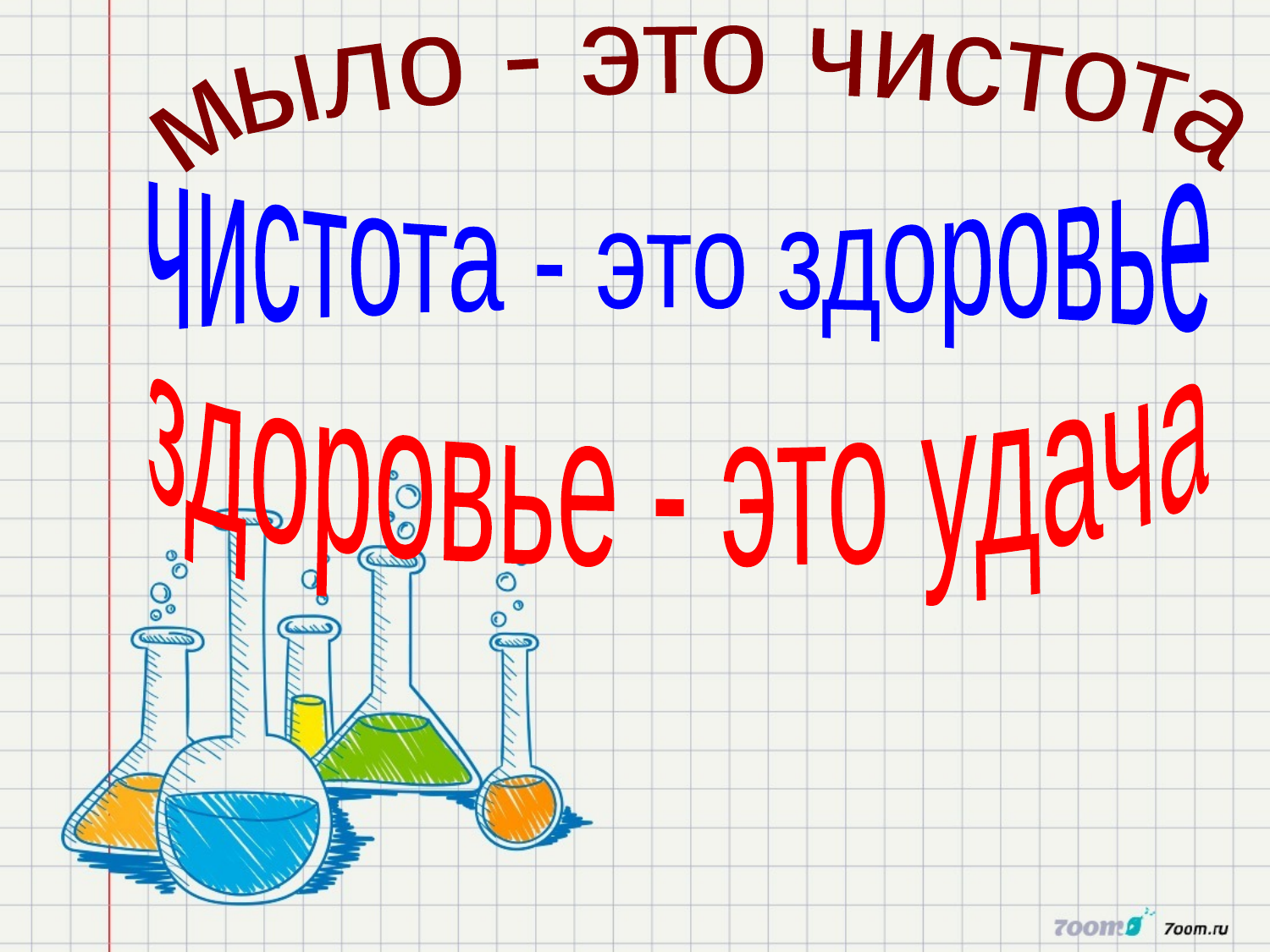

мыло - это чистота
чистота - это здоровье
здоровье - это удача